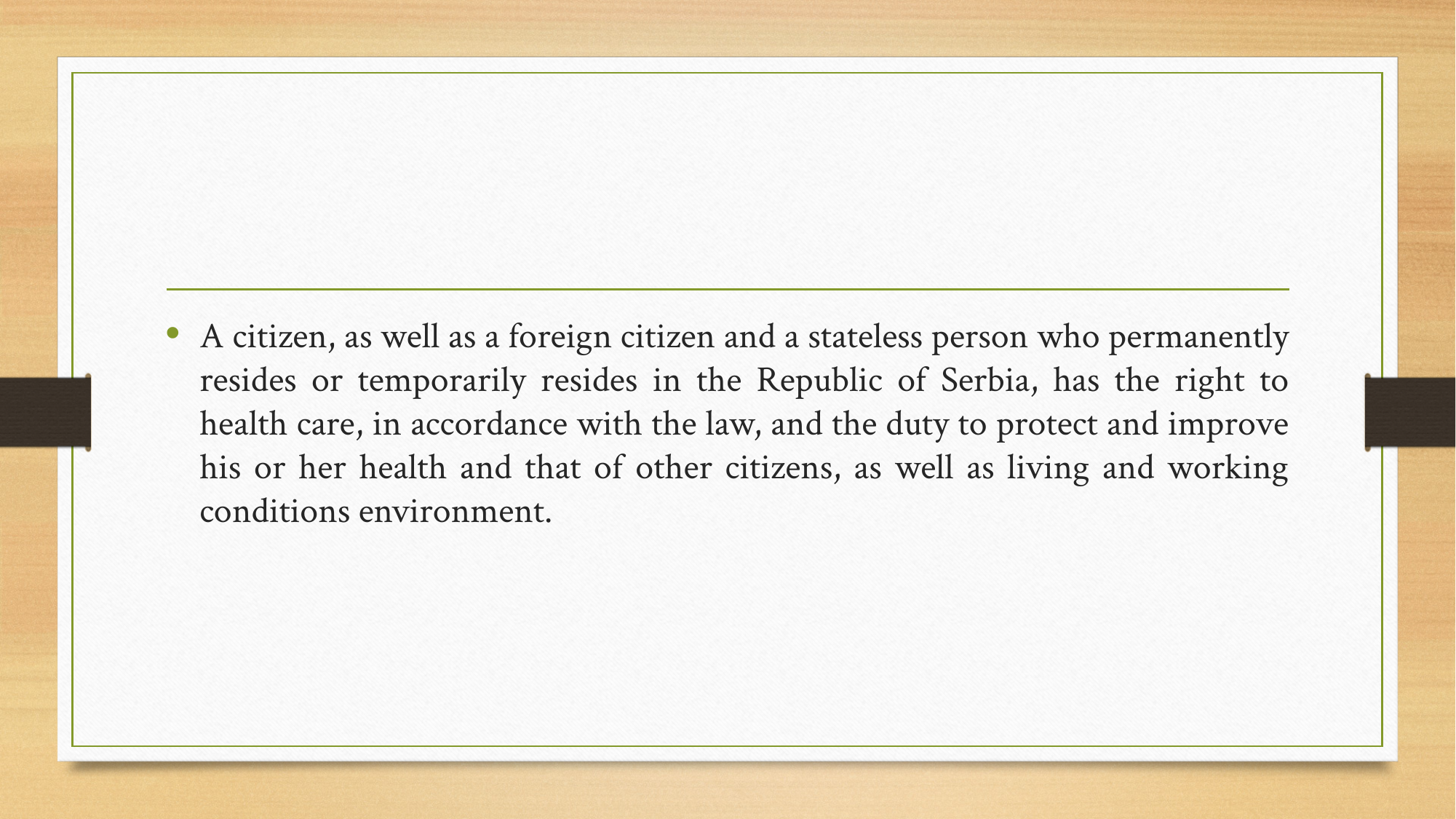

A citizen, as well as a foreign citizen and a stateless person who permanently resides or temporarily resides in the Republic of Serbia, has the right to health care, in accordance with the law, and the duty to protect and improve his or her health and that of other citizens, as well as living and working conditions environment.